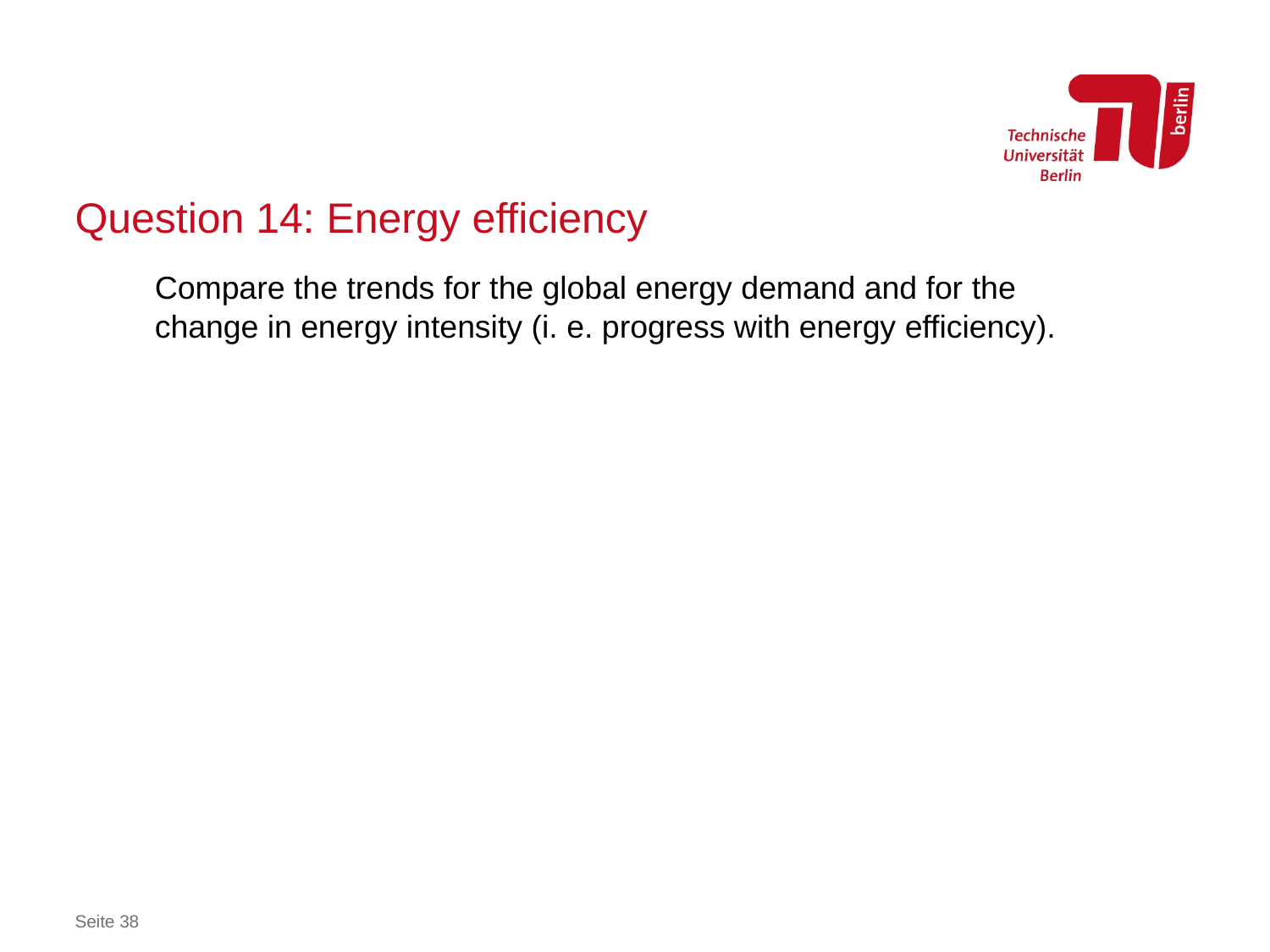

# Question 14: Energy efficiency
Compare the trends for the global energy demand and for the change in energy intensity (i. e. progress with energy efficiency).

Seite 38